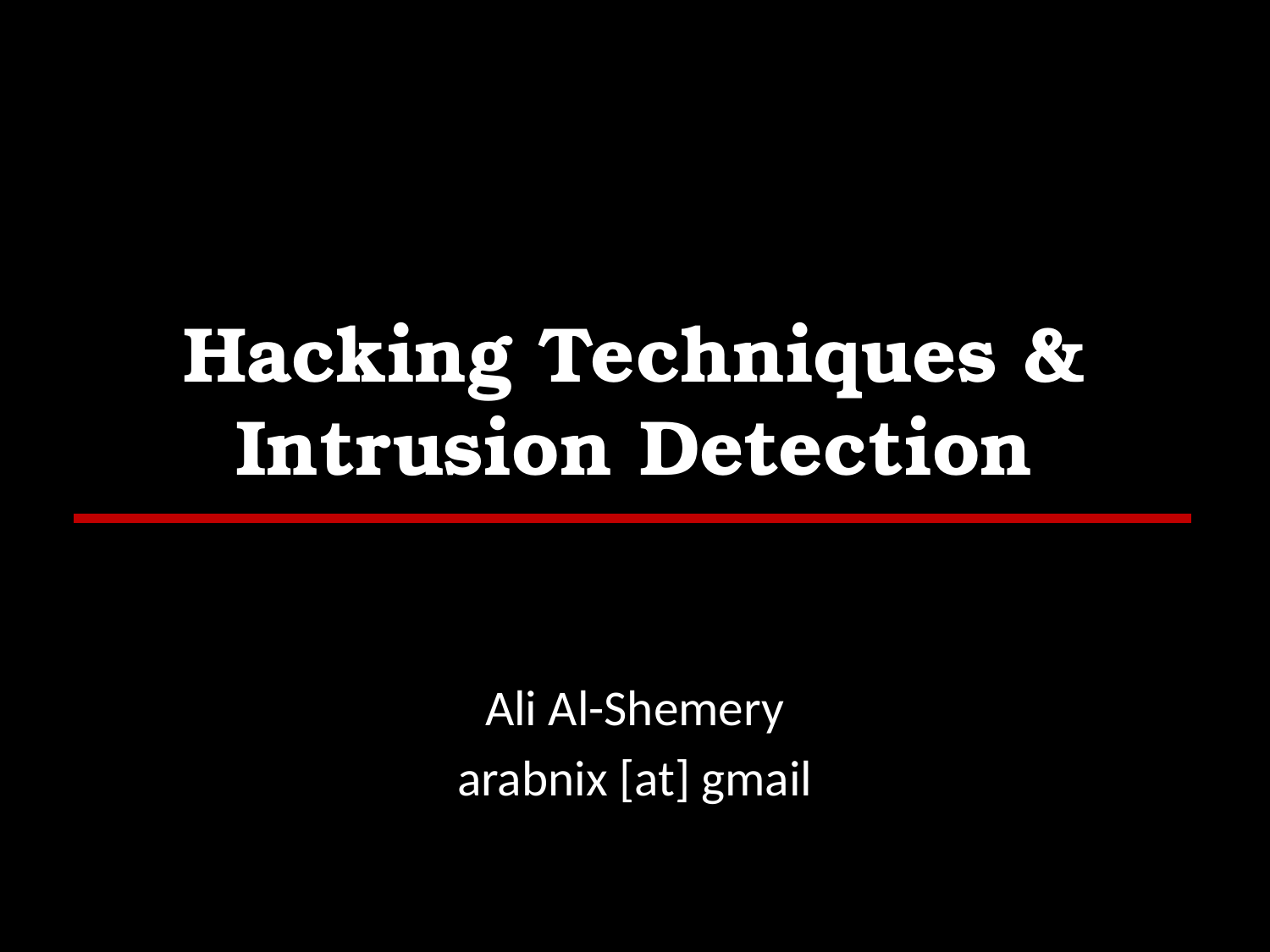

# Hacking Techniques & Intrusion Detection

Ali Al-Shemery
arabnix [at] gmail